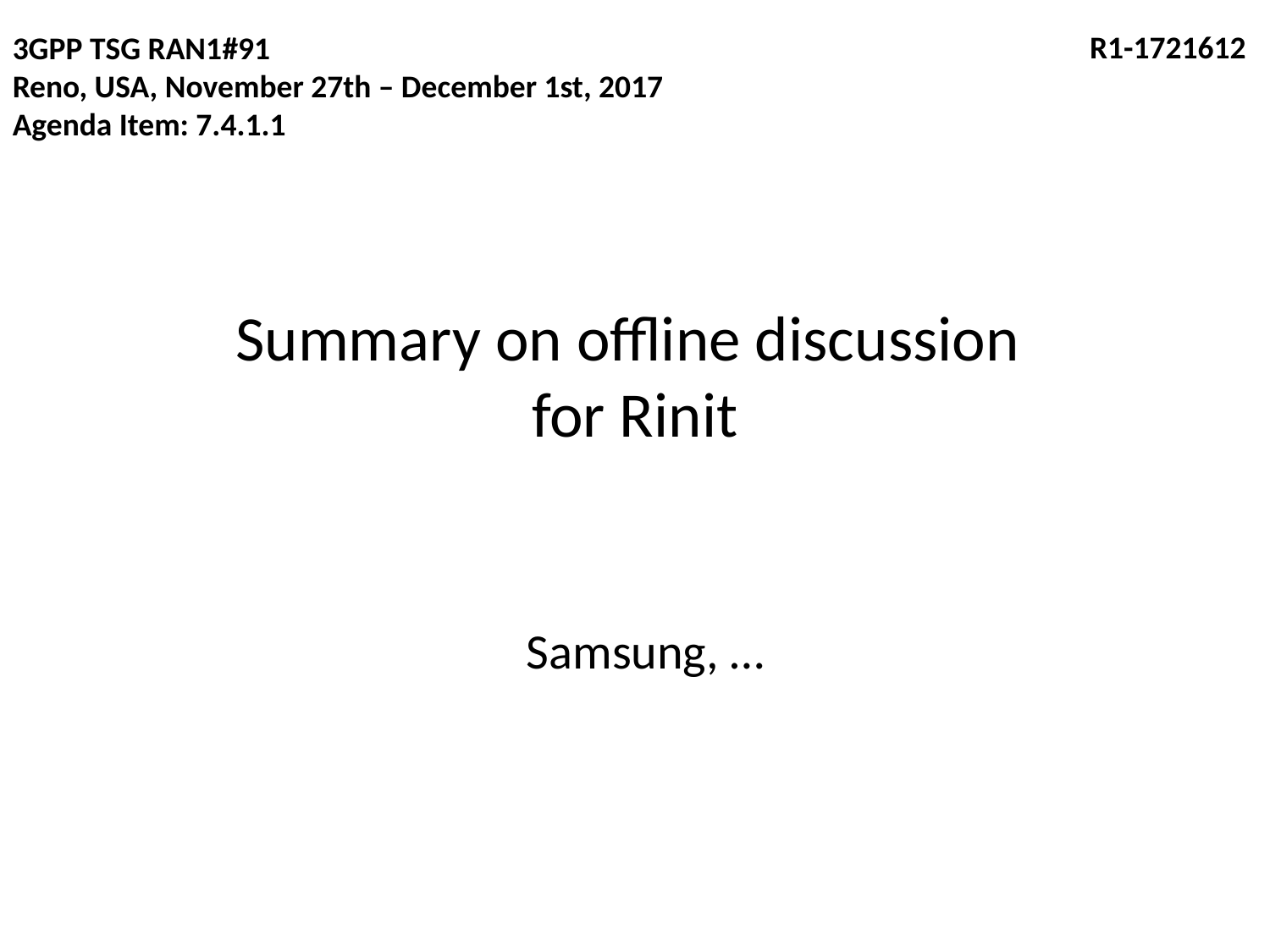

3GPP TSG RAN1#91
Reno, USA, November 27th – December 1st, 2017
Agenda Item: 7.4.1.1

 R1-1721612
# Summary on offline discussion for Rinit
Samsung, …